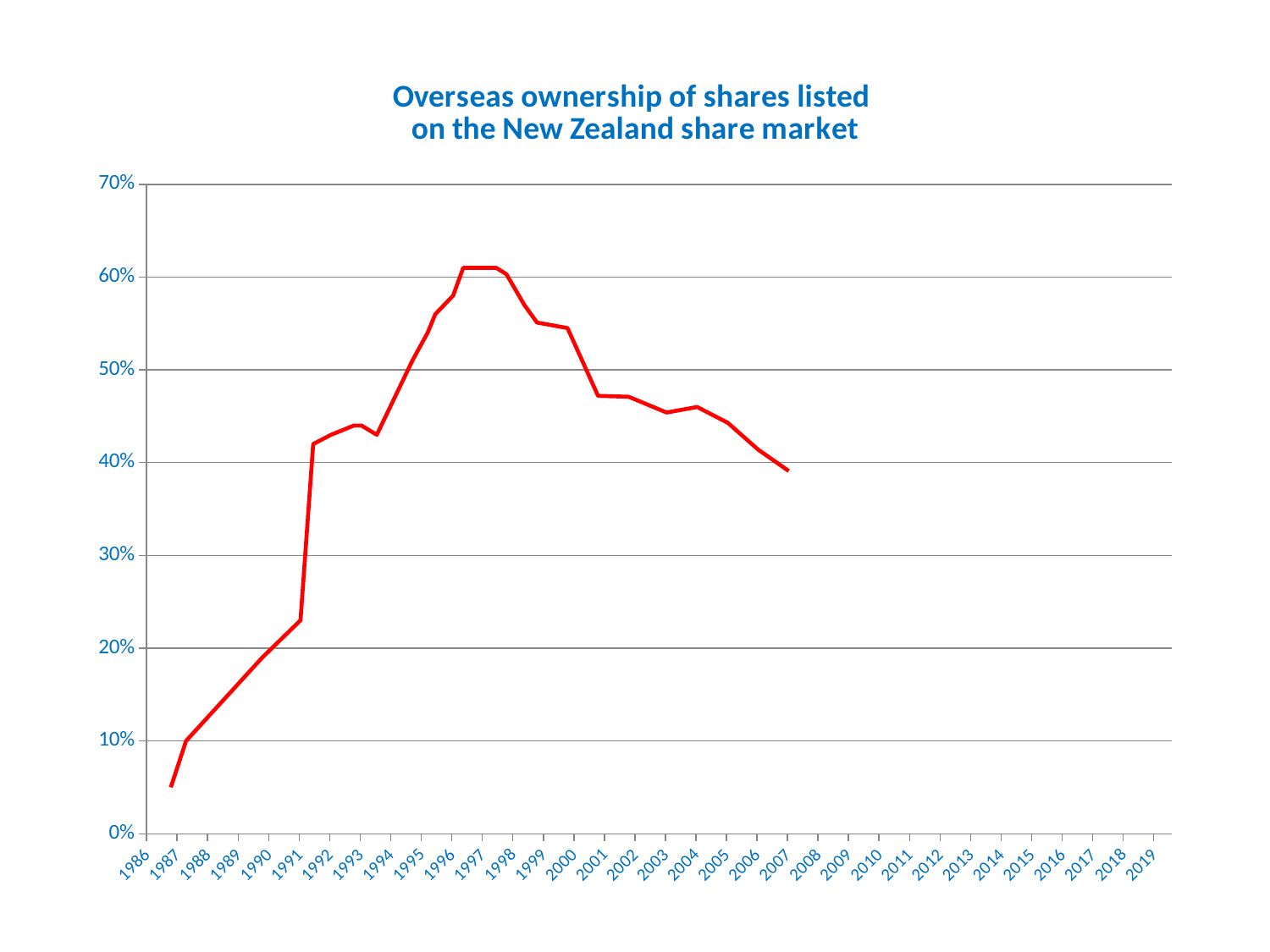

### Chart: Overseas ownership of shares listed
on the New Zealand share market

| Category | Overseas ownership shares listed on the NZ Sharemarket |
|---|---|
| 31472 | None |
| 31747 | 0.05 |
| 31929 | 0.1 |
| 32843 | 0.19 |
| 33298 | 0.23 |
| 33451 | 0.42000000000000004 |
| 33664 | 0.43000000000000005 |
| 33939 | 0.44 |
| 34029 | 0.44 |
| 34213 | 0.43000000000000005 |
| 34639 | 0.51 |
| 34820 | 0.54 |
| 34912 | 0.56 |
| 35125 | 0.5800000000000001 |
| 35247 | 0.6100000000000001 |
| 35643 | 0.6100000000000001 |
| 35765 | 0.6030000000000001 |
| 35977 | 0.57 |
| 36130 | 0.551 |
| 36495 | 0.545 |
| 36861 | 0.47200000000000003 |
| 37226 | 0.47100000000000003 |
| 37681 | 0.454 |
| 38047 | 0.46 |
| 38412 | 0.443 |
| 38777 | 0.41400000000000003 |
| 39142 | 0.39100000000000007 |
| 39508 | None |
| 39873 | None |
| 39965 | 0.38100000000000006 |
| 40238 | None |
| 40330 | 0.3610000000000001 |
| 40603 | None |
| 40695 | 0.3590000000000001 |
| 40969 | None |
| 41061 | 0.35100000000000003 |
| 41334 | None |
| 41426 | 0.33100000000000007 |
| 41699 | None |
| 41791 | 0.33000000000000007 |
| 42064 | None |
| 42248 | 0.32600000000000007 |
| 42430 | None |
| 42614 | 0.3630000000000001 |
| 42795 | None |
| 42979 | 0.37900000000000006 |
| 43160 | None |
| 43344 | 0.38900000000000007 |
| 43525 | None |
| 43709 | 0.37600000000000006 |